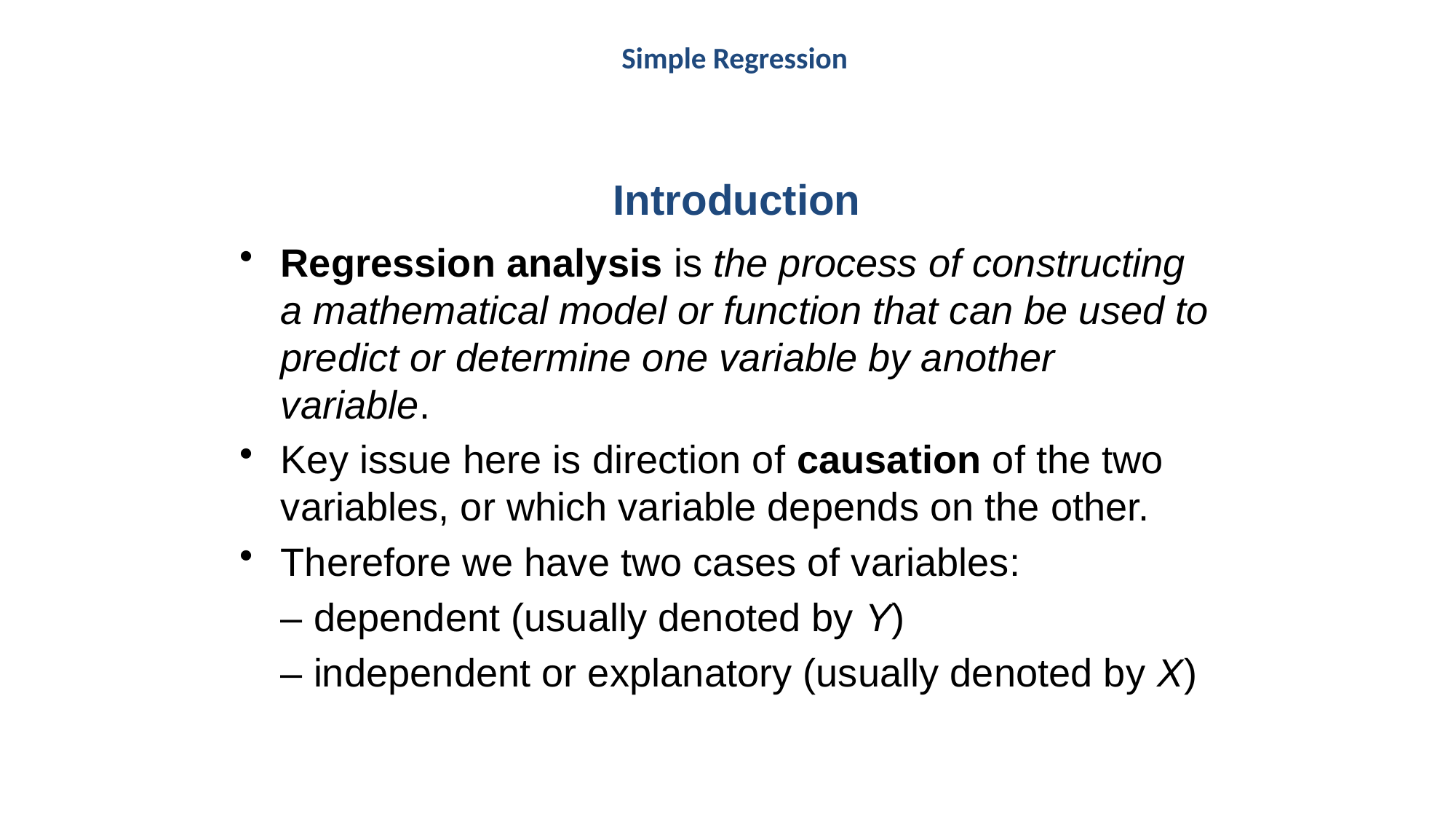

# Simple Regression
Introduction

Regression analysis is the process of constructing a mathematical model or function that can be used to predict or determine one variable by another variable.
Key issue here is direction of causation of the two variables, or which variable depends on the other.
Therefore we have two cases of variables:
	– dependent (usually denoted by Y)
	– independent or explanatory (usually denoted by X)